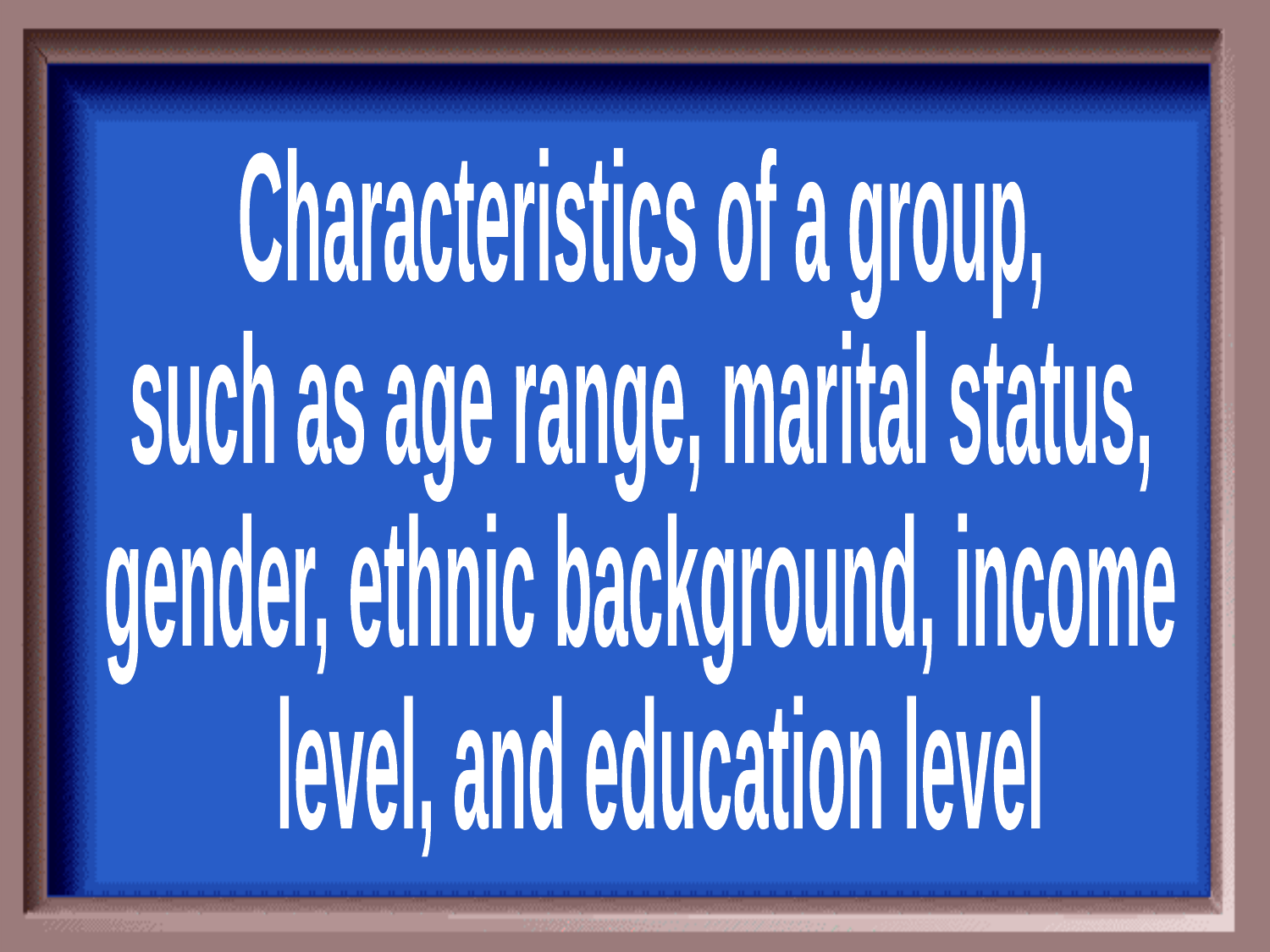

Characteristics of a group,
such as age range, marital status,
gender, ethnic background, income
 level, and education level